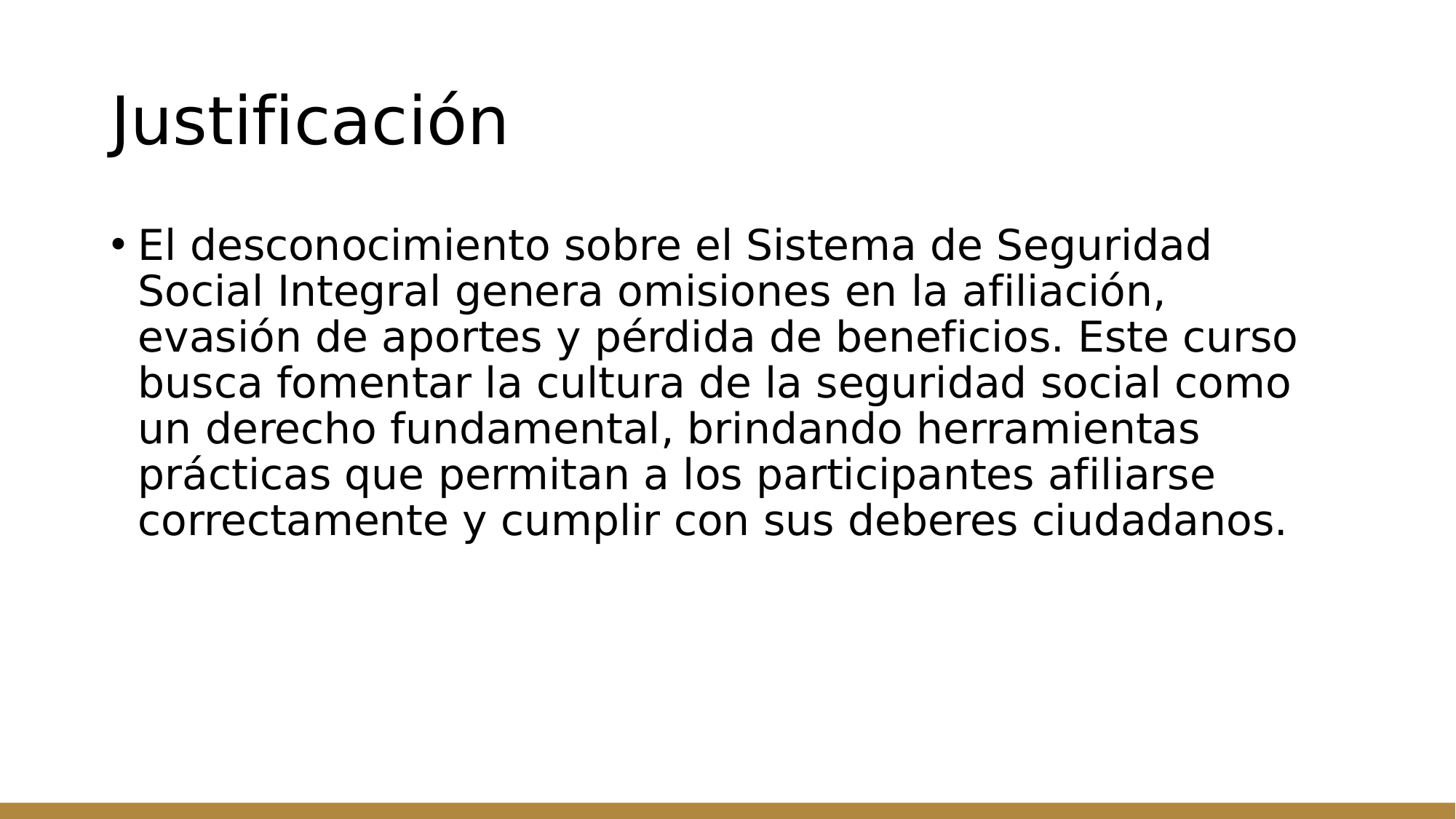

# Justificación
El desconocimiento sobre el Sistema de Seguridad Social Integral genera omisiones en la afiliación, evasión de aportes y pérdida de beneficios. Este curso busca fomentar la cultura de la seguridad social como un derecho fundamental, brindando herramientas prácticas que permitan a los participantes afiliarse correctamente y cumplir con sus deberes ciudadanos.